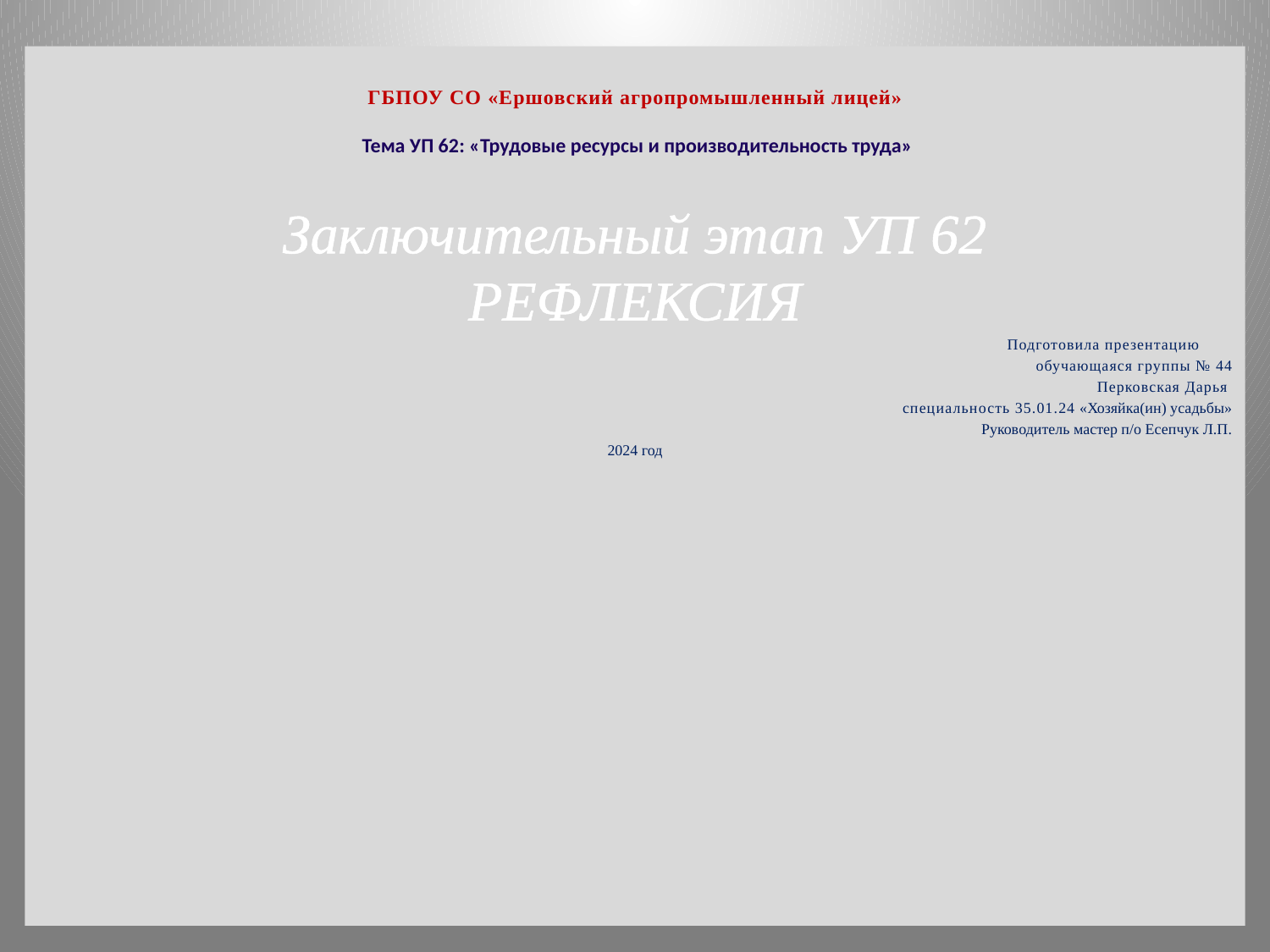

ГБПОУ СО «Ершовский агропромышленный лицей»
 Тема УП 62: «Трудовые ресурсы и производительность труда»

Заключительный этап УП 62
РЕФЛЕКСИЯ
Подготовила презентацию
обучающаяся группы № 44
Перковская Дарья
специальность 35.01.24 «Хозяйка(ин) усадьбы»
Руководитель мастер п/о Есепчук Л.П.
2024 год